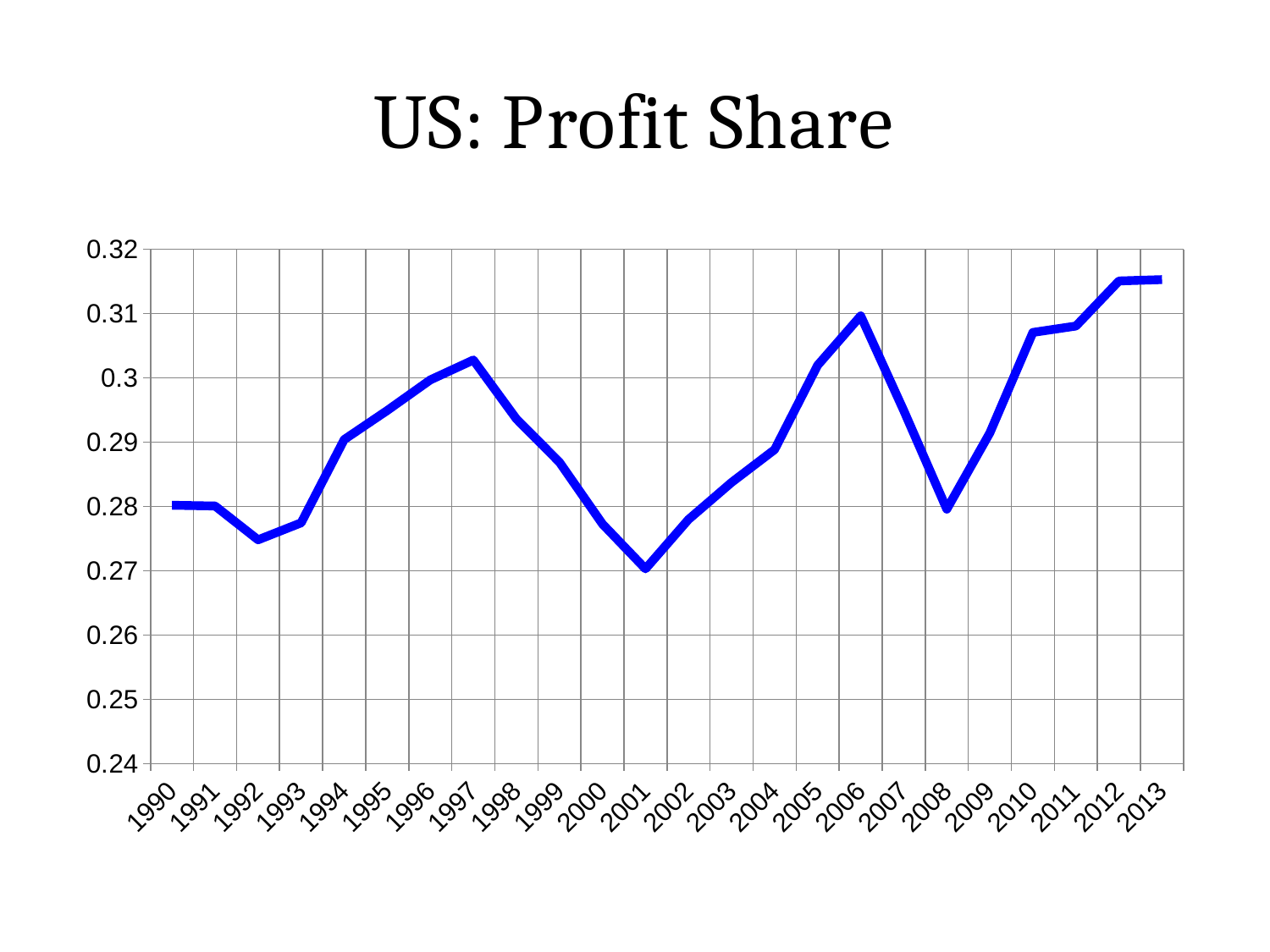

# US: Profit Share

### Chart

| Category | profit share |
|---|---|
| 1990.0 | 0.280180761781795 |
| 1991.0 | 0.280060851081565 |
| 1992.0 | 0.274796202356749 |
| 1993.0 | 0.277440810233736 |
| 1994.0 | 0.290393862254278 |
| 1995.0 | 0.29491133384734 |
| 1996.0 | 0.299674060947438 |
| 1997.0 | 0.302764357371866 |
| 1998.0 | 0.293600934007895 |
| 1999.0 | 0.286870787700084 |
| 2000.0 | 0.277257990952011 |
| 2001.0 | 0.270274831243973 |
| 2002.0 | 0.277966937491194 |
| 2003.0 | 0.283724851073395 |
| 2004.0 | 0.28882894085166 |
| 2005.0 | 0.301951181133337 |
| 2006.0 | 0.309624661184362 |
| 2007.0 | 0.294895912272099 |
| 2008.0 | 0.279563285333903 |
| 2009.0 | 0.291428831121614 |
| 2010.0 | 0.30705423053848 |
| 2011.0 | 0.308050493228557 |
| 2012.0 | 0.315062505463764 |
| 2013.0 | 0.315269792384062 |